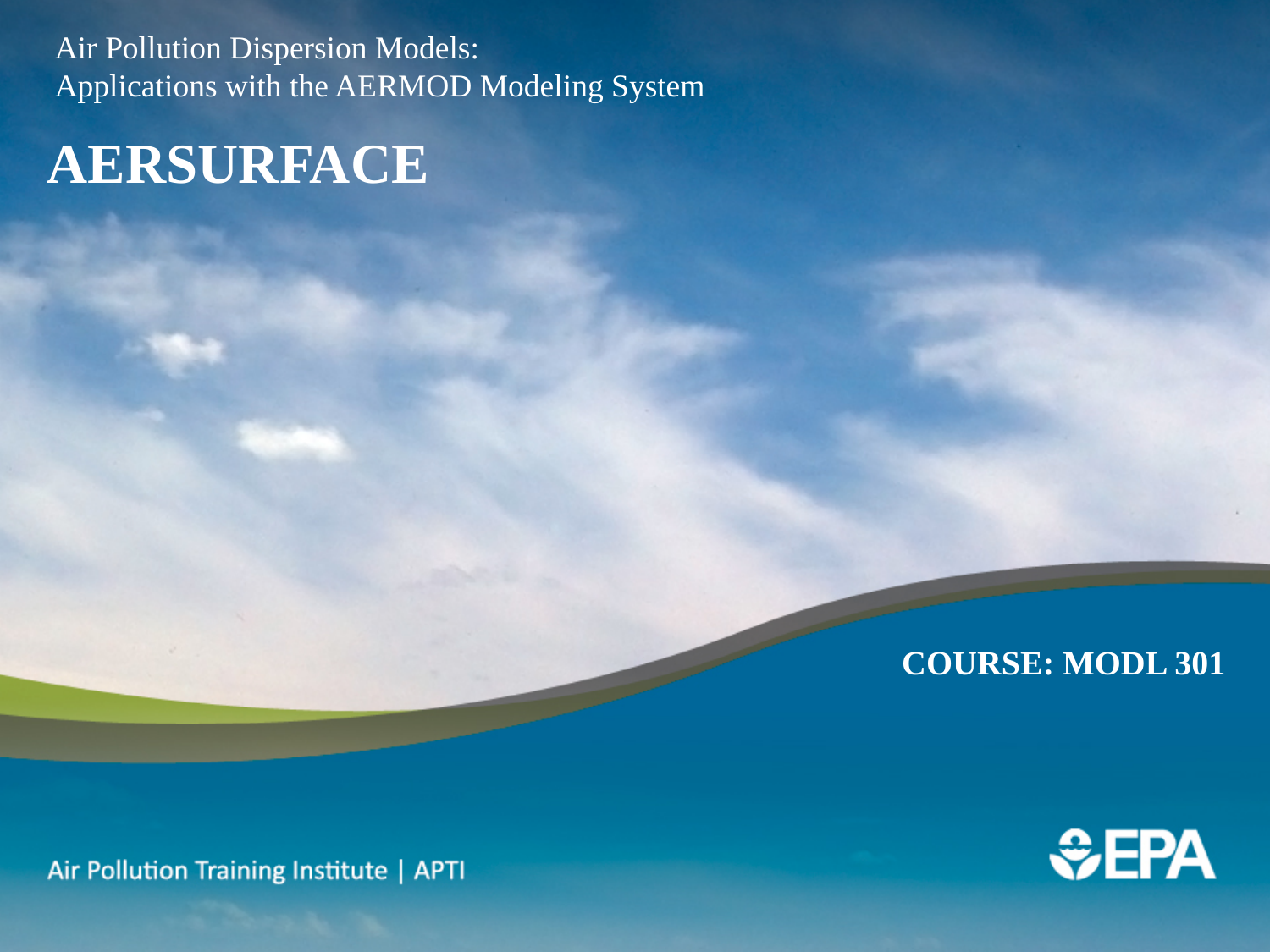

Air Pollution Dispersion Models:
Applications with the AERMOD Modeling System
AERSURFACE
Course: MODL 301